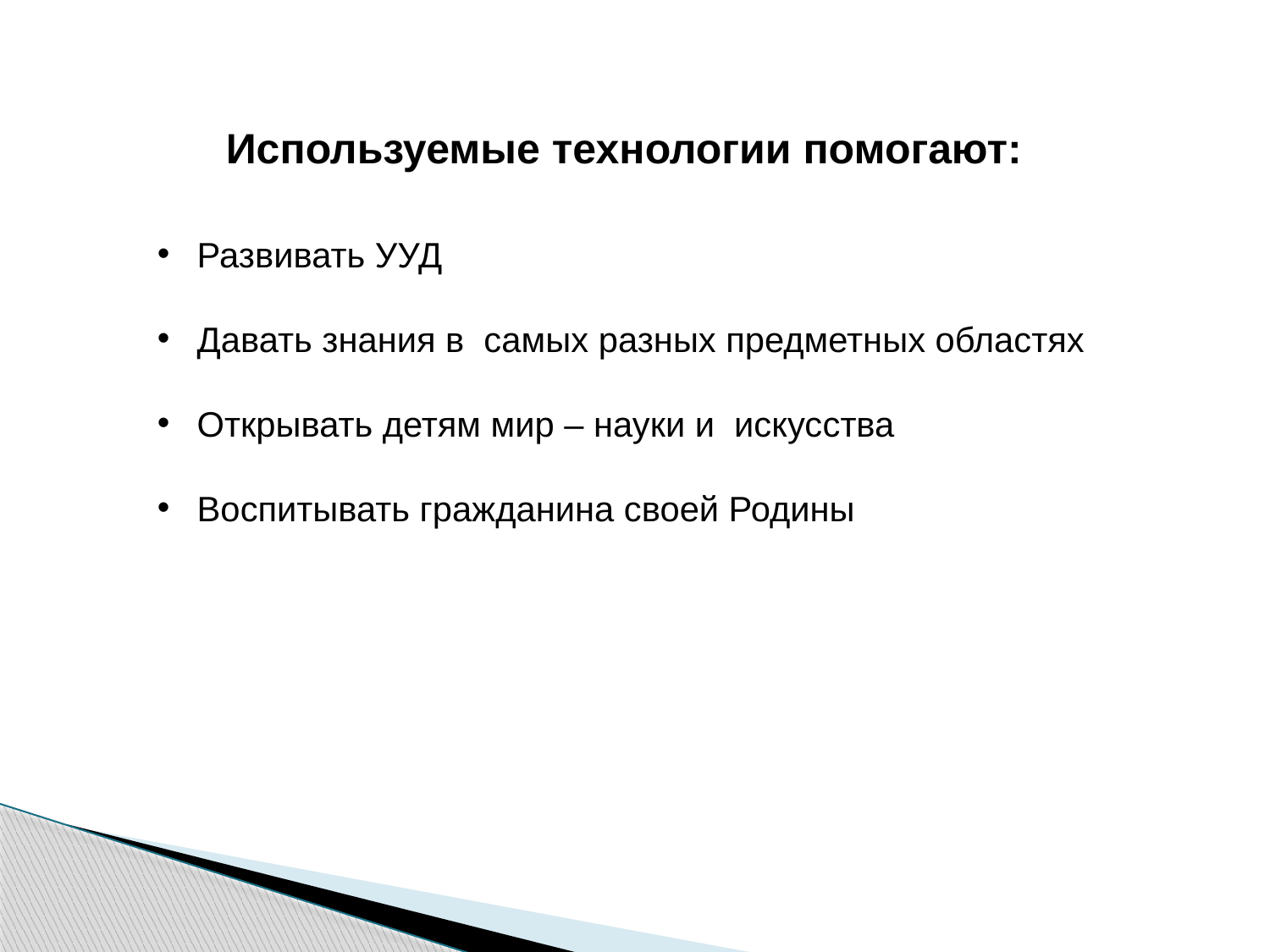

Используемые технологии помогают:
Развивать УУД

Давать знания в  самых разных предметных областях

Открывать детям мир – науки и  искусства

Воспитывать гражданина своей Родины